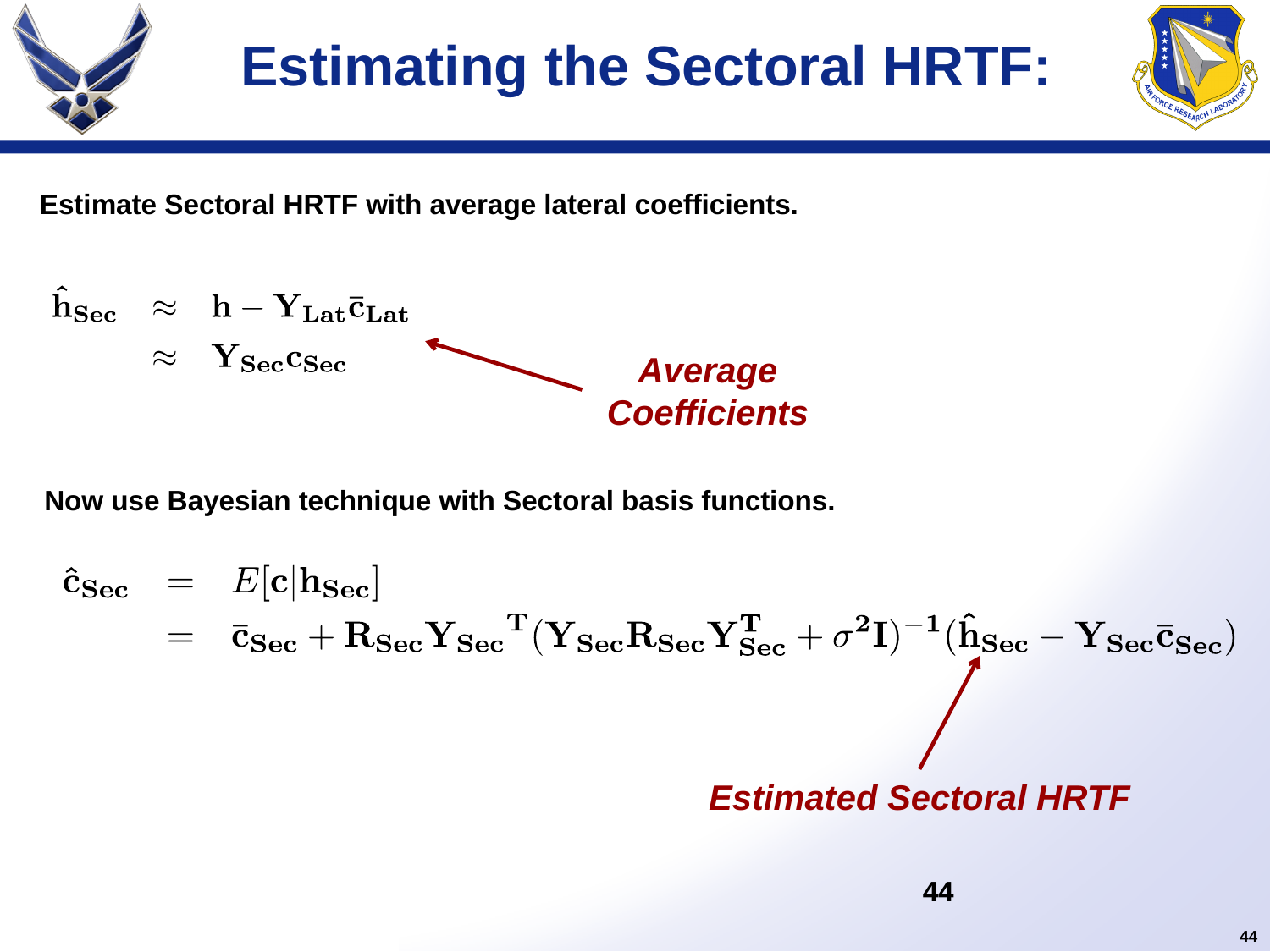

# Estimating the Sectoral HRTF:
Estimate Sectoral HRTF with average lateral coefficients.

Average
Coefficients
Now use Bayesian technique with Sectoral basis functions.

Estimated Sectoral HRTF
44